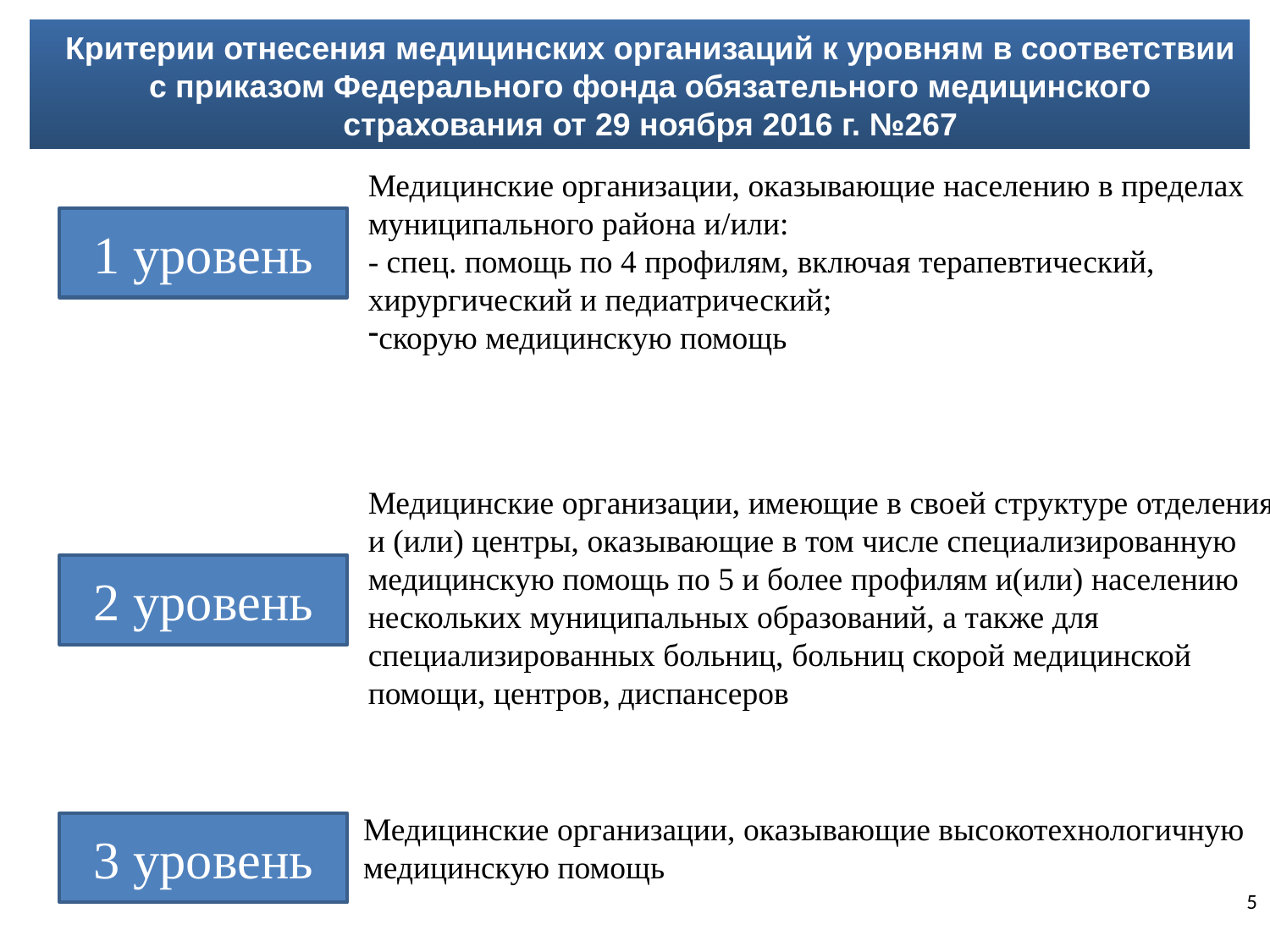

Критерии отнесения медицинских организаций к уровням в соответствии с приказом Федерального фонда обязательного медицинского страхования от 29 ноября 2016 г. №267
Медицинские организации, оказывающие населению в пределах
муниципального района и/или:
- спец. помощь по 4 профилям, включая терапевтический,
хирургический и педиатрический;
скорую медицинскую помощь
1 уровень
Медицинские организации, имеющие в своей структуре отделения
и (или) центры, оказывающие в том числе специализированную
медицинскую помощь по 5 и более профилям и(или) населению
нескольких муниципальных образований, а также для
специализированных больниц, больниц скорой медицинской
помощи, центров, диспансеров
2 уровень
Медицинские организации, оказывающие высокотехнологичную
медицинскую помощь
3 уровень
5